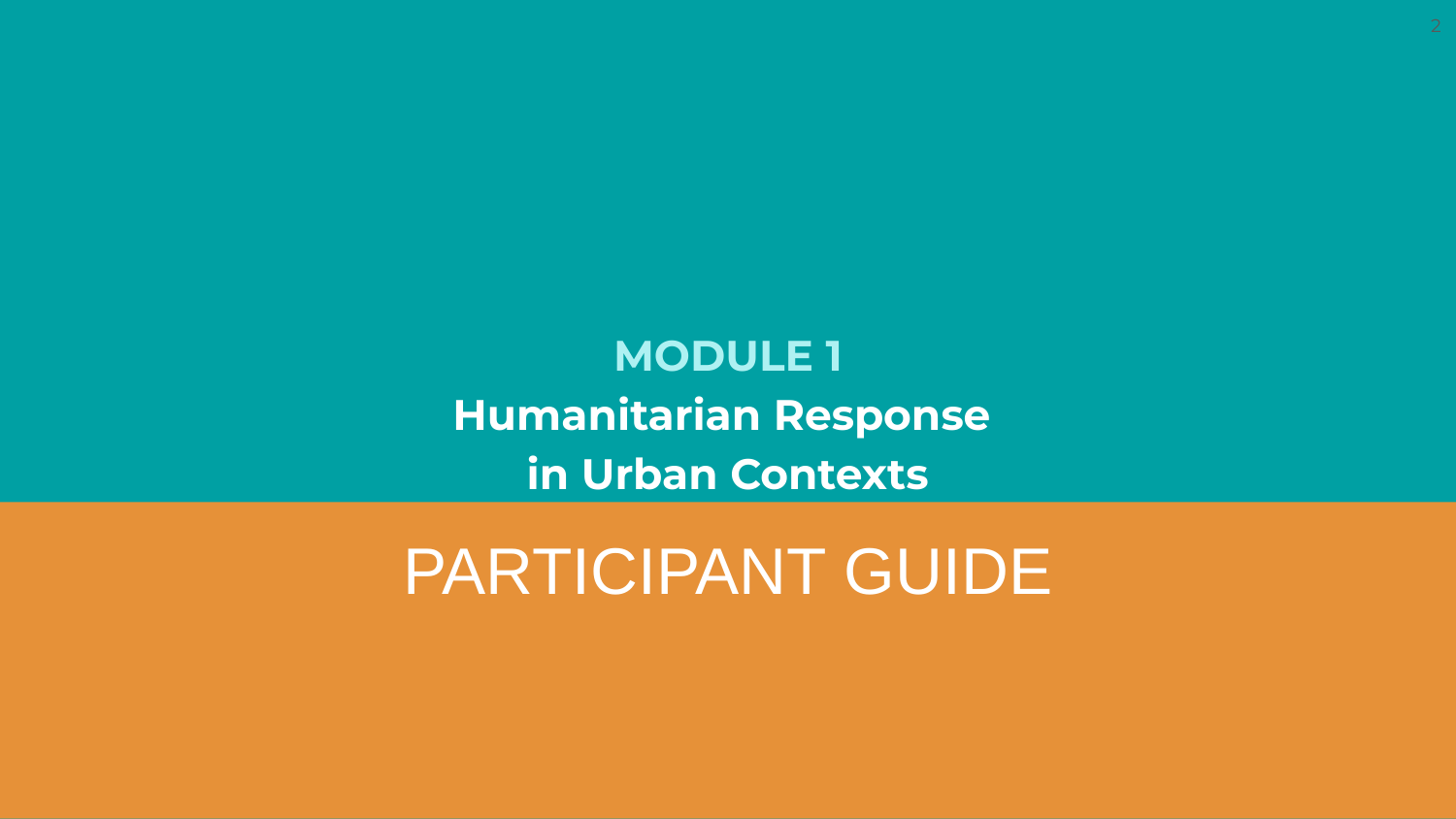

2
# MODULE 1 Humanitarian Response
in Urban Contexts
PARTICIPANT GUIDE